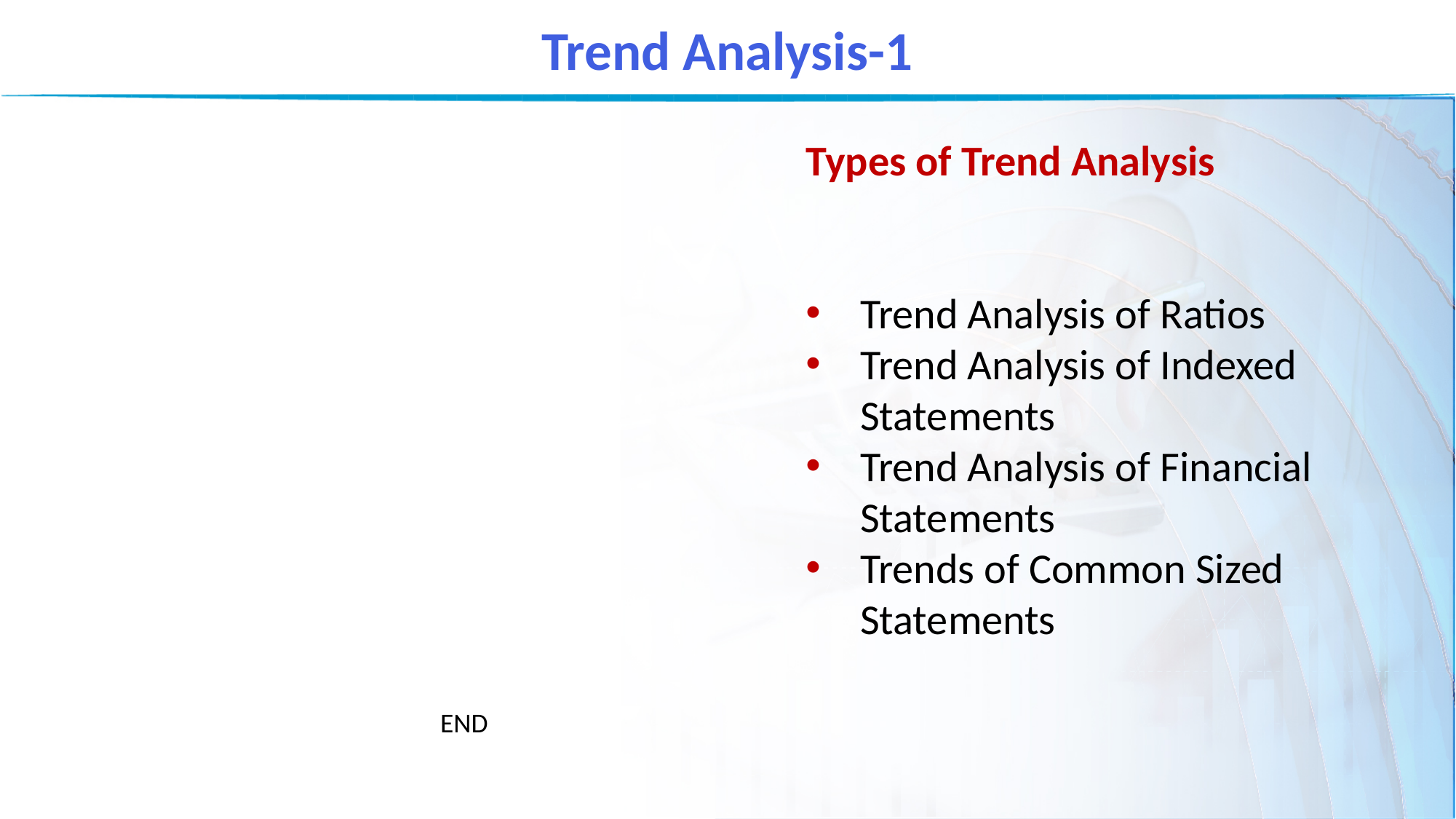

Trend Analysis-1
Types of Trend Analysis

Trend Analysis of Ratios
Trend Analysis of Indexed Statements
Trend Analysis of Financial Statements
Trends of Common Sized Statements

END